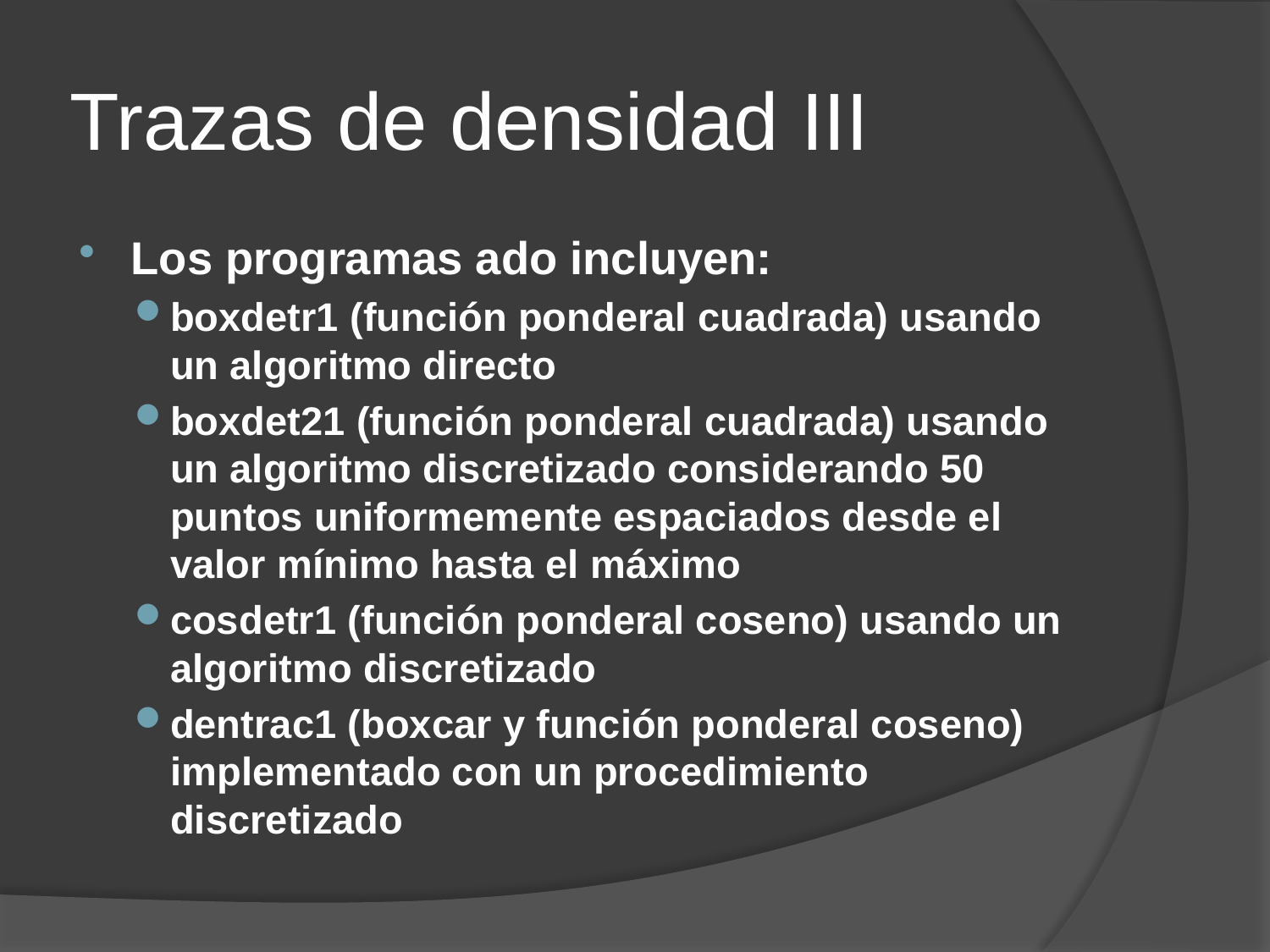

# Trazas de densidad III
Los programas ado incluyen:
boxdetr1 (función ponderal cuadrada) usando un algoritmo directo
boxdet21 (función ponderal cuadrada) usando un algoritmo discretizado considerando 50 puntos uniformemente espaciados desde el valor mínimo hasta el máximo
cosdetr1 (función ponderal coseno) usando un algoritmo discretizado
dentrac1 (boxcar y función ponderal coseno) implementado con un procedimiento discretizado